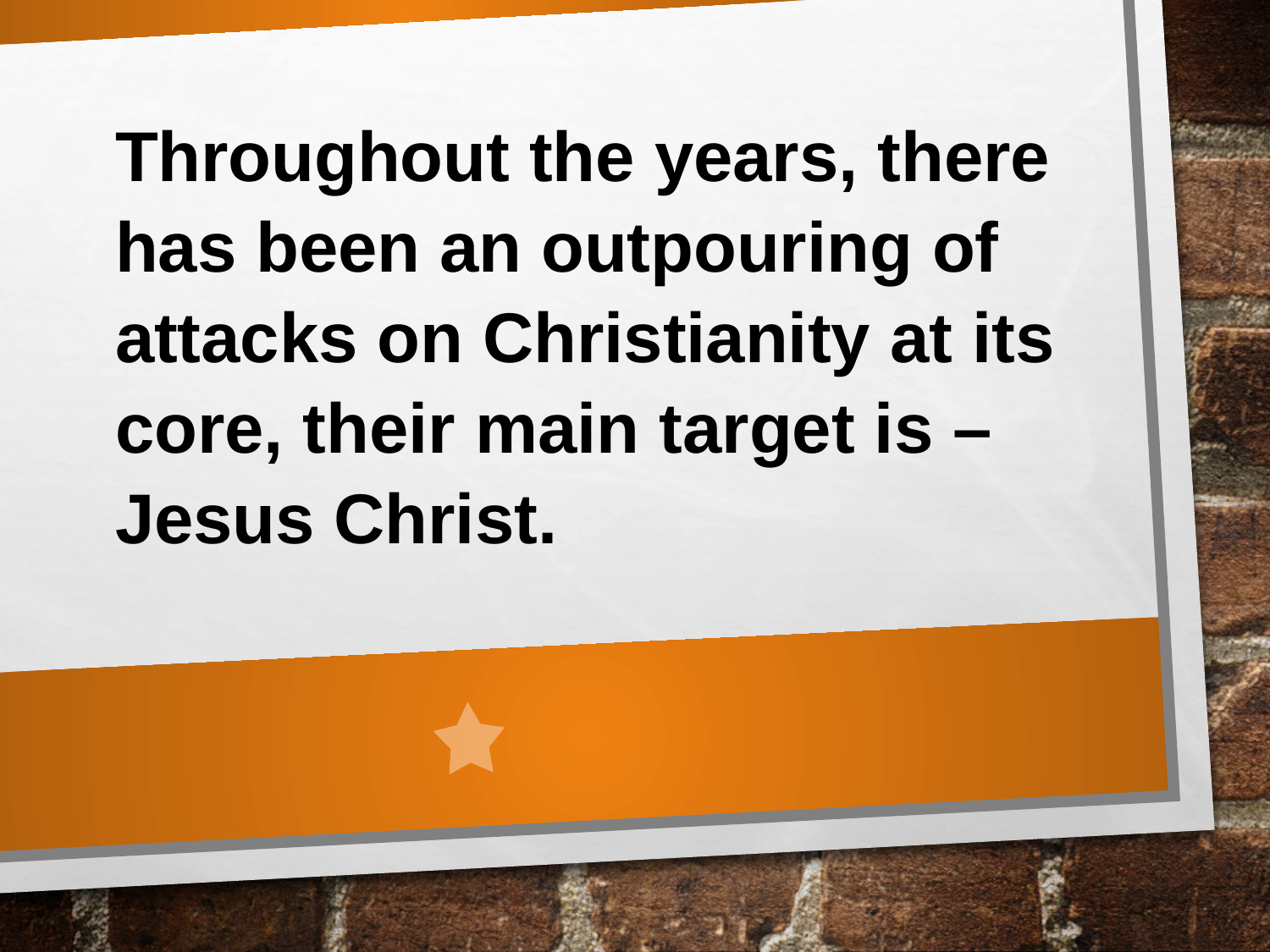

Throughout the years, there has been an outpouring of attacks on Christianity at its core, their main target is – Jesus Christ.